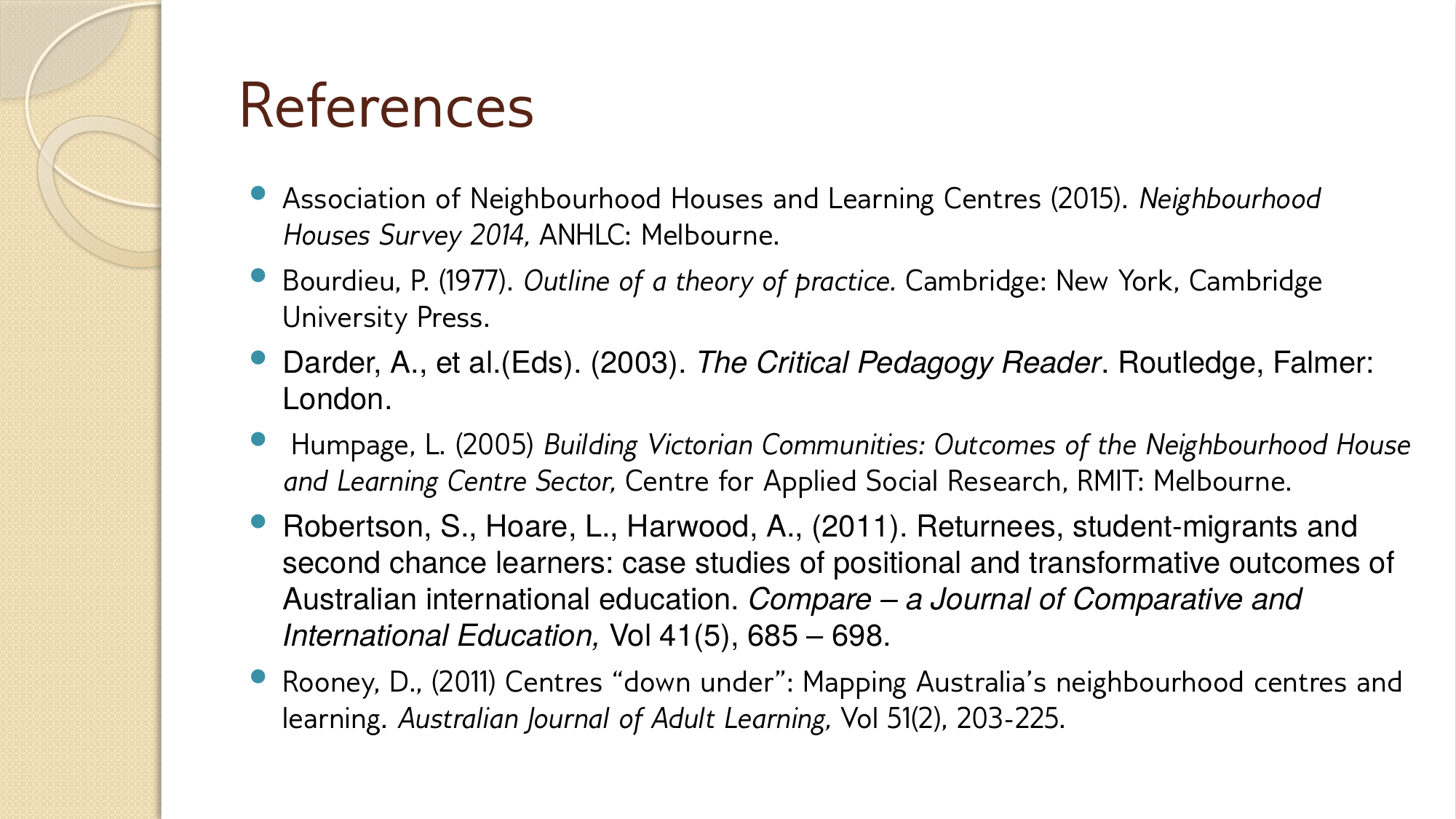

# References
Association of Neighbourhood Houses and Learning Centres (2015). Neighbourhood Houses Survey 2014, ANHLC: Melbourne.
Bourdieu, P. (1977). Outline of a theory of practice. Cambridge: New York, Cambridge University Press.
Darder, A., et al.(Eds). (2003). The Critical Pedagogy Reader. Routledge, Falmer: London.
 Humpage, L. (2005) Building Victorian Communities: Outcomes of the Neighbourhood House and Learning Centre Sector, Centre for Applied Social Research, RMIT: Melbourne.
Robertson, S., Hoare, L., Harwood, A., (2011). Returnees, student-migrants and second chance learners: case studies of positional and transformative outcomes of Australian international education. Compare – a Journal of Comparative and International Education, Vol 41(5), 685 – 698.
Rooney, D., (2011) Centres “down under”: Mapping Australia’s neighbourhood centres and learning. Australian Journal of Adult Learning, Vol 51(2), 203-225.